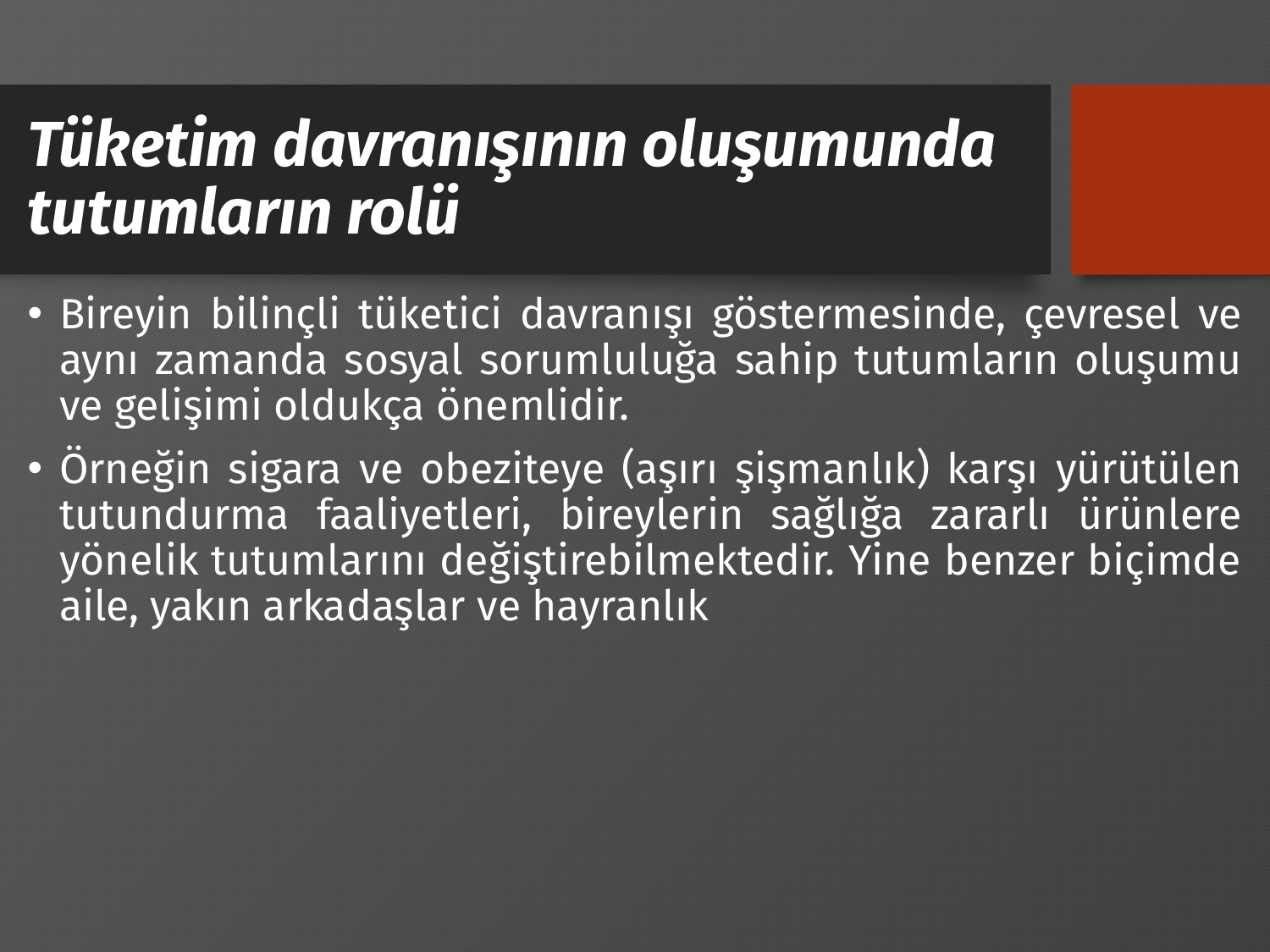

# Tüketim davranışının oluşumunda tutumların rolü
Bireyin bilinçli tüketici davranışı göstermesinde, çevresel ve aynı zamanda sosyal sorumluluğa sahip tutumların oluşumu ve gelişimi oldukça önemlidir.
Örneğin sigara ve obeziteye (aşırı şişmanlık) karşı yürütülen tutundurma faaliyetleri, bireylerin sağlığa zararlı ürünlere yönelik tutumlarını değiştirebilmektedir. Yine benzer biçimde aile, yakın arkadaşlar ve hayranlık